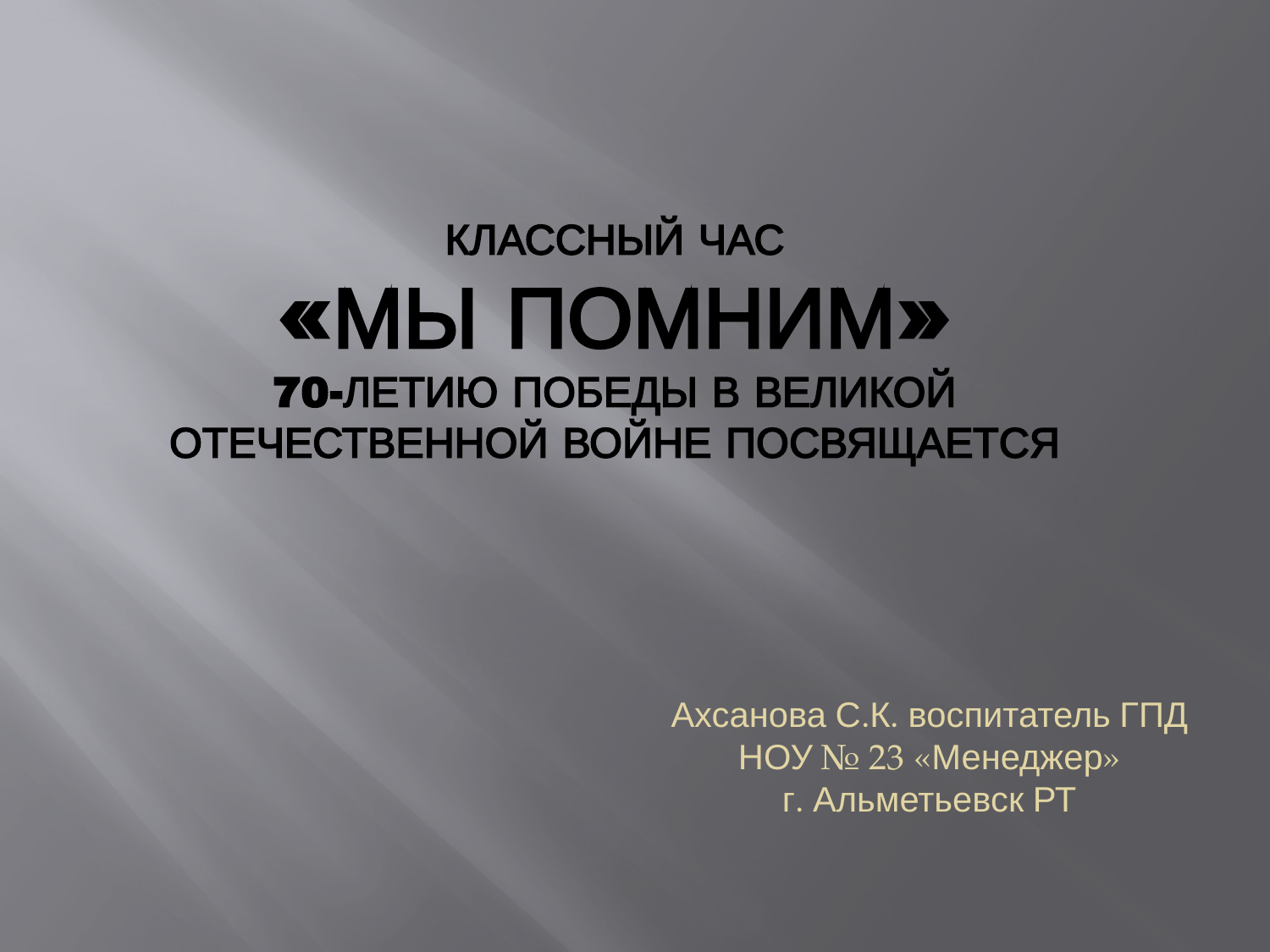

# Классный час «Мы помним» 70-летию Победы в Великой Отечественной войне посвящается
Ахсанова С.К. воспитатель ГПД НОУ № 23 «Менеджер»
г. Альметьевск РТ